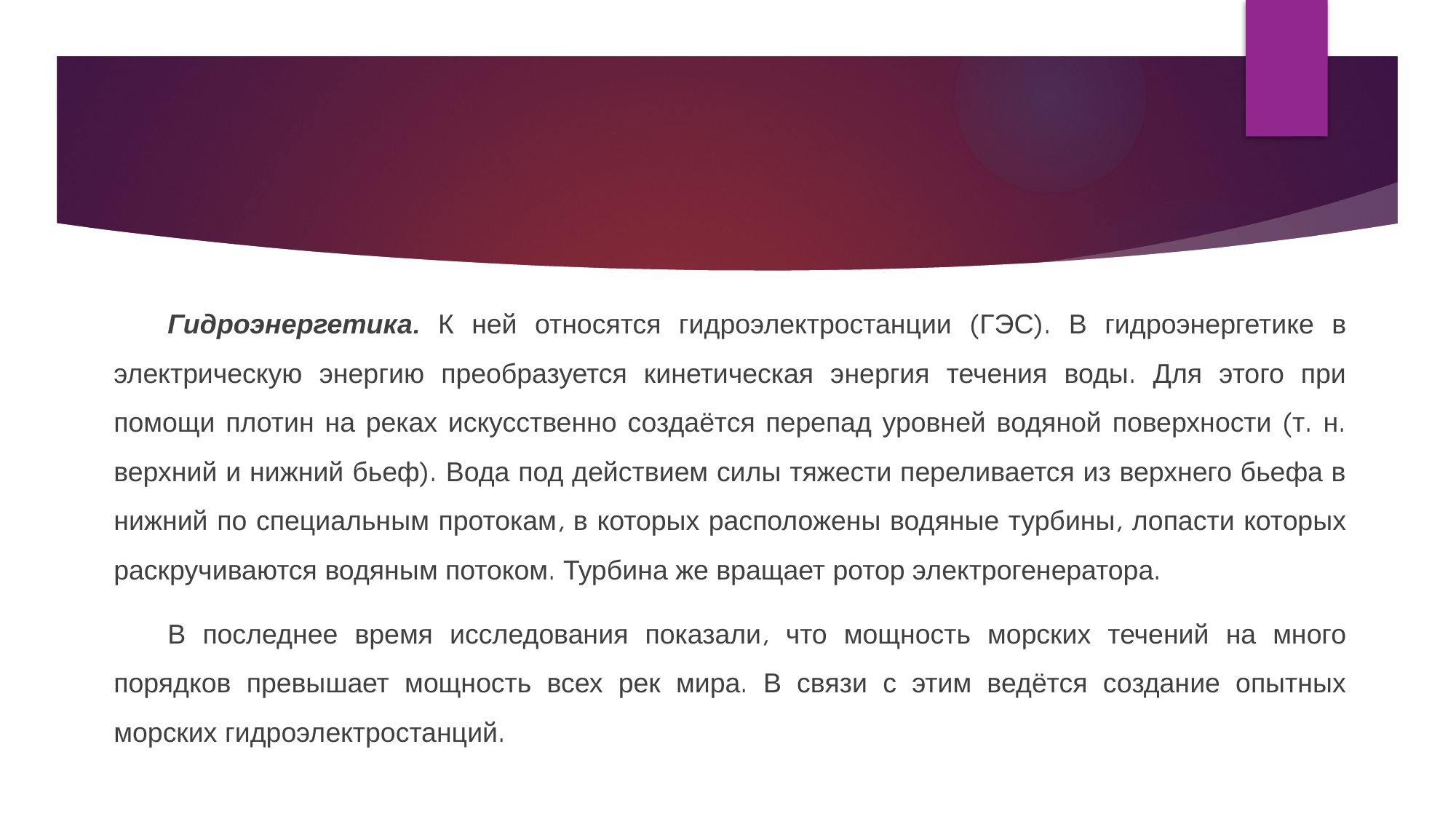

#
Гидроэнергетика. К ней относятся гидроэлектростанции (ГЭС). В гидроэнергетике в электрическую энергию преобразуется кинетическая энергия течения воды. Для этого при помощи плотин на реках искусственно создаётся перепад уровней водяной поверхности (т. н. верхний и нижний бьеф). Вода под действием силы тяжести переливается из верхнего бьефа в нижний по специальным протокам, в которых расположены водяные турбины, лопасти которых раскручиваются водяным потоком. Турбина же вращает ротор электрогенератора.
В последнее время исследования показали, что мощность морских течений на много порядков превышает мощность всех рек мира. В связи с этим ведётся создание опытных морских гидроэлектростанций.